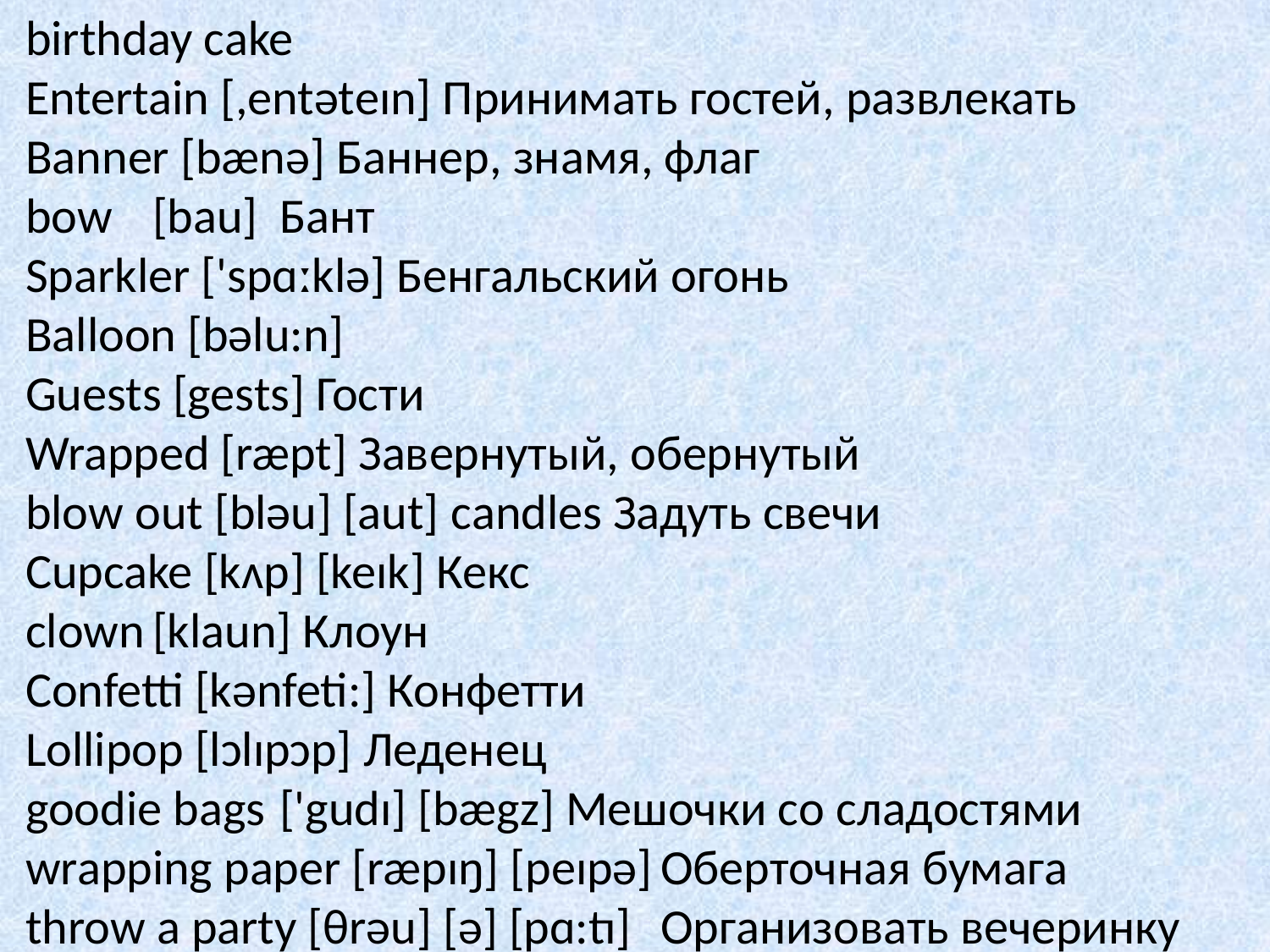

birthday cake
Entertain [,entəteın] Принимать гостей, развлекать
Banner [bænə] Баннер, знамя, флаг
bow	[bau]	Бант
Sparkler ['spɑːklə] Бенгальский огонь
Balloon [bəlu:n]
Guests [gests] Гости
Wrapped [ræpt] Завернутый, обернутый
blow out [bləu] [aut] сandles Задуть свечи
Cupcake [kʌp] [keık] Кекс
clown	[klaun] Клоун
Confetti [kənfeti:] Конфетти
Lollipop [lɔlıpɔp] Леденец
goodie bags	['gudɪ] [bægz] Мешочки со сладостями
wrapping paper [ræpıŋ] [peıpə]	Оберточная бумага
throw a party [θrəu] [ə] [pɑ:tı]	Организовать вечеринку